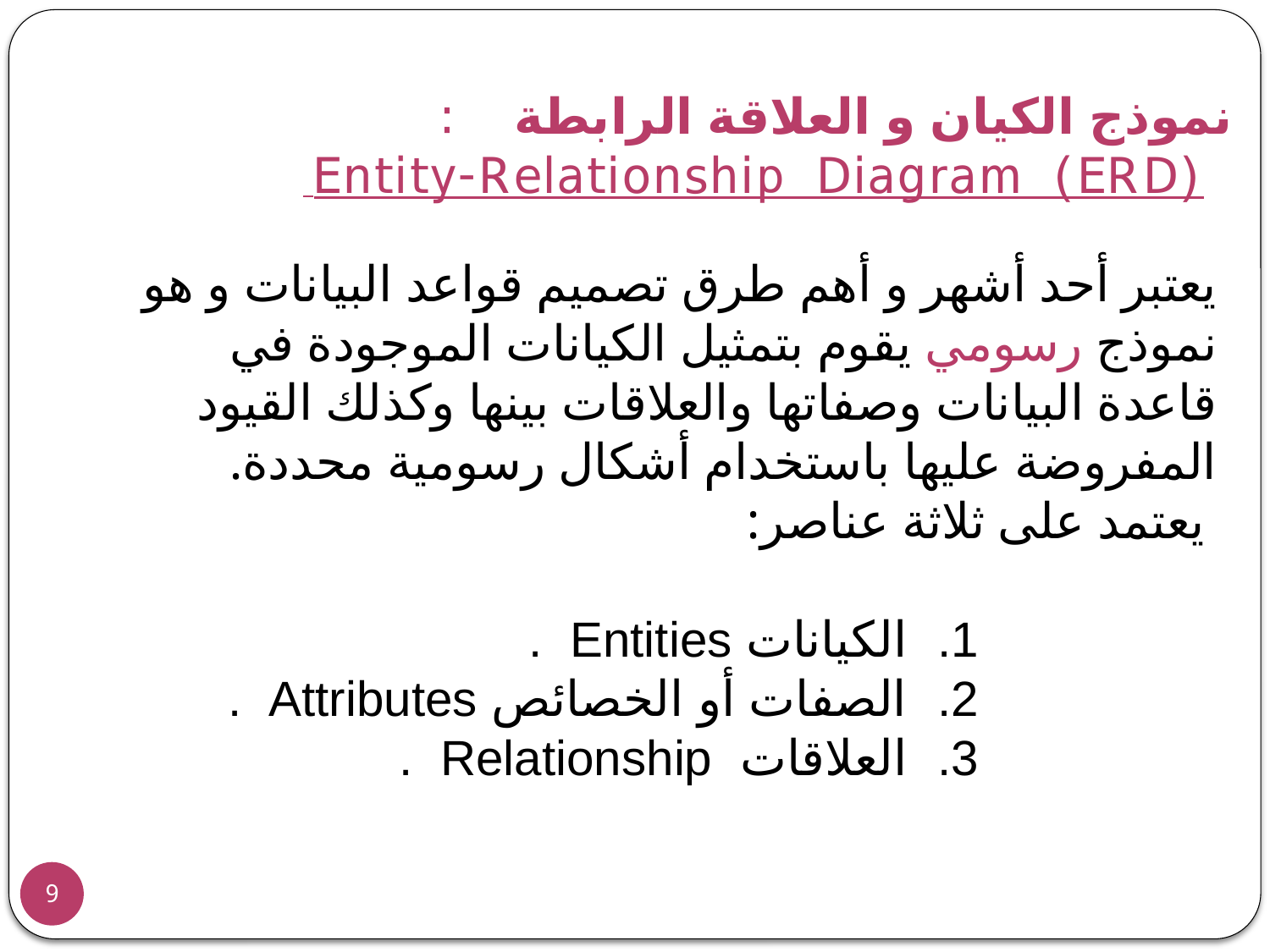

نموذج الكيان و العلاقة الرابطة    :
  Entity-Relationship  Diagram  (ERD)
يعتبر أحد أشهر و أهم طرق تصميم قواعد البيانات و هو نموذج رسومي يقوم بتمثيل الكيانات الموجودة في قاعدة البيانات وصفاتها والعلاقات بينها وكذلك القيود المفروضة عليها باستخدام أشكال رسومية محددة.
 يعتمد على ثلاثة عناصر:

الكيانات Entities  .
الصفات أو الخصائص Attributes  .
العلاقات  Relationship  .

9